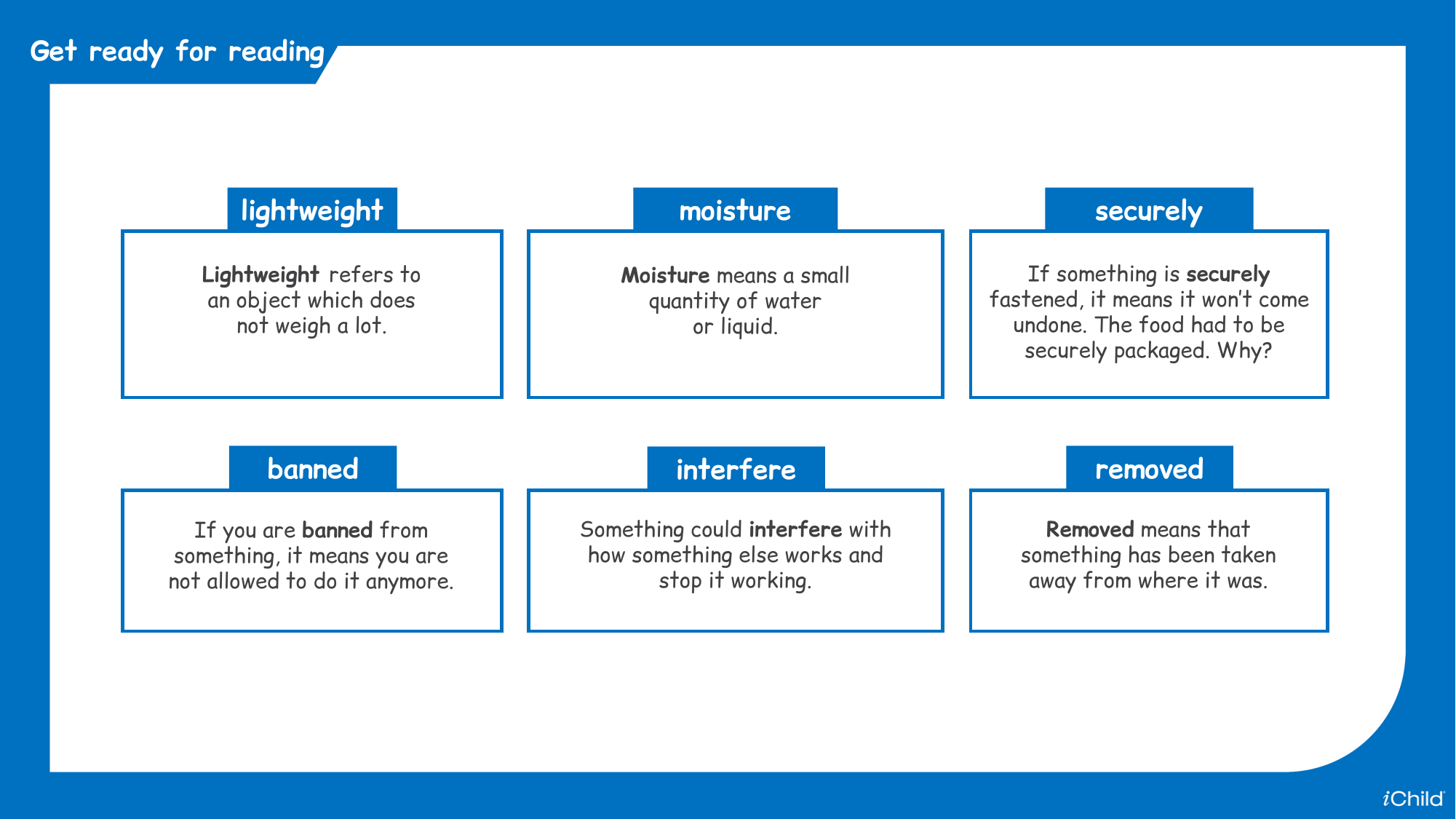

Get ready for reading
lightweight
moisture
securely

If something is securely
fastened, it means it won’t come undone. The food had to be securely packaged. Why?
Lightweight refers to
an object which does
not weigh a lot.
Moisture means a small
quantity of water
or liquid.
banned
removed
interfere

Something could interfere with
how something else works and
stop it working.
Removed means that
something has been taken
away from where it was.
If you are banned from
something, it means you are
not allowed to do it anymore.